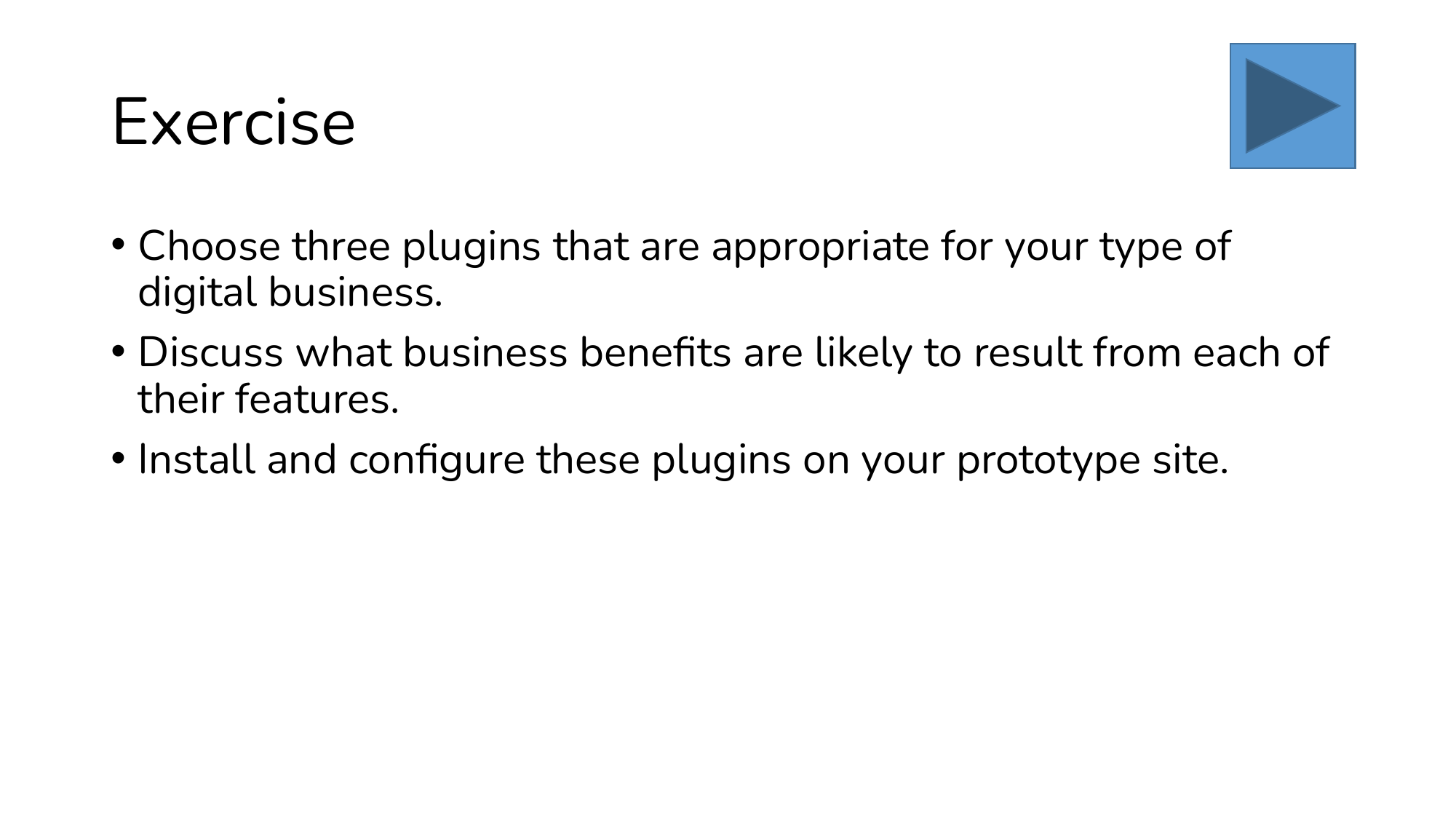

# Exercise

Choose three plugins that are appropriate for your type of digital business.
Discuss what business benefits are likely to result from each of their features.
Install and configure these plugins on your prototype site.